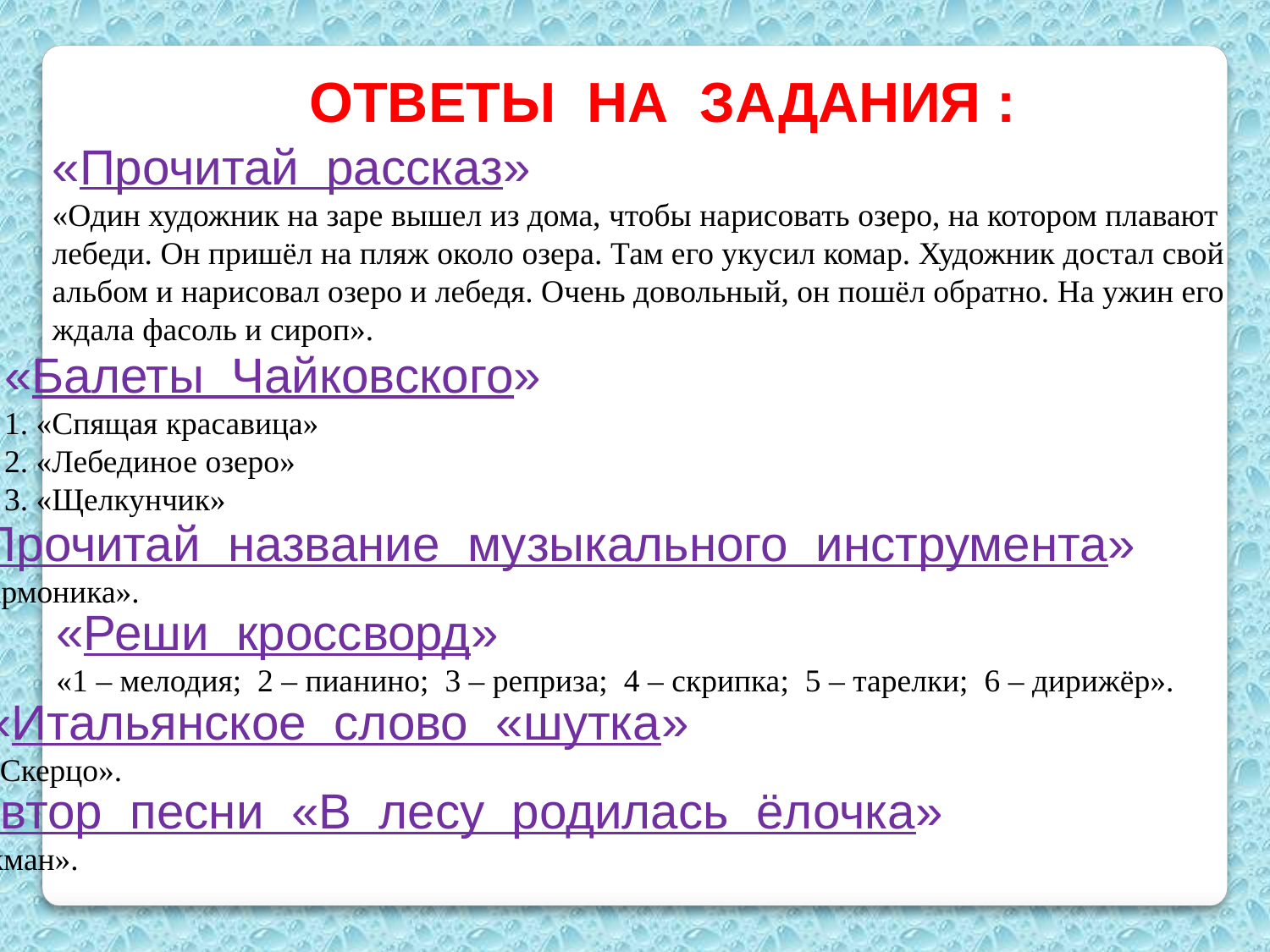

Ответы  на  задания :

«Прочитай  рассказ»
«Один художник на заре вышел из дома, чтобы нарисовать озеро, на котором плавают
лебеди. Он пришёл на пляж около озера. Там его укусил комар. Художник достал свой
альбом и нарисовал озеро и лебедя. Очень довольный, он пошёл обратно. На ужин его
ждала фасоль и сироп».
«Балеты  Чайковского»
1. «Спящая красавица»
2. «Лебединое озеро»
3. «Щелкунчик»
«Прочитай  название  музыкального  инструмента»
«Гармоника».
«Реши  кроссворд»
«1 – мелодия;  2 – пианино;  3 – реприза;  4 – скрипка;  5 – тарелки;  6 – дирижёр».
«Итальянское  слово  «шутка»
«Скерцо».
«Автор  песни  «В  лесу  родилась  ёлочка»
«Бекман».